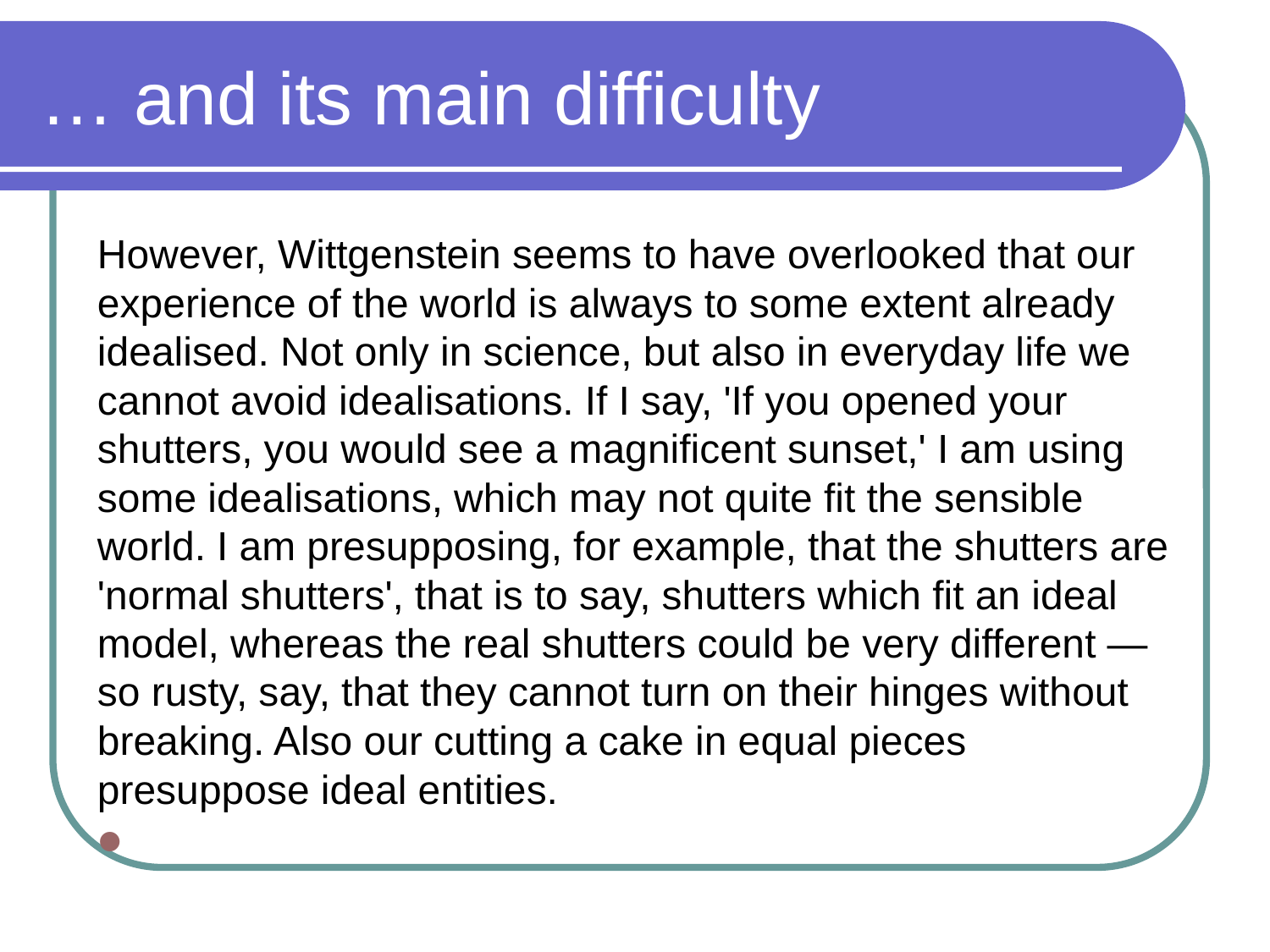

# … and its main difficulty
However, Wittgenstein seems to have overlooked that our experience of the world is always to some extent already idealised. Not only in science, but also in everyday life we cannot avoid idealisations. If I say, 'If you opened your shutters, you would see a magnificent sunset,' I am using some idealisations, which may not quite fit the sensible world. I am presupposing, for example, that the shutters are 'normal shutters', that is to say, shutters which fit an ideal model, whereas the real shutters could be very different — so rusty, say, that they cannot turn on their hinges without breaking. Also our cutting a cake in equal pieces presuppose ideal entities.